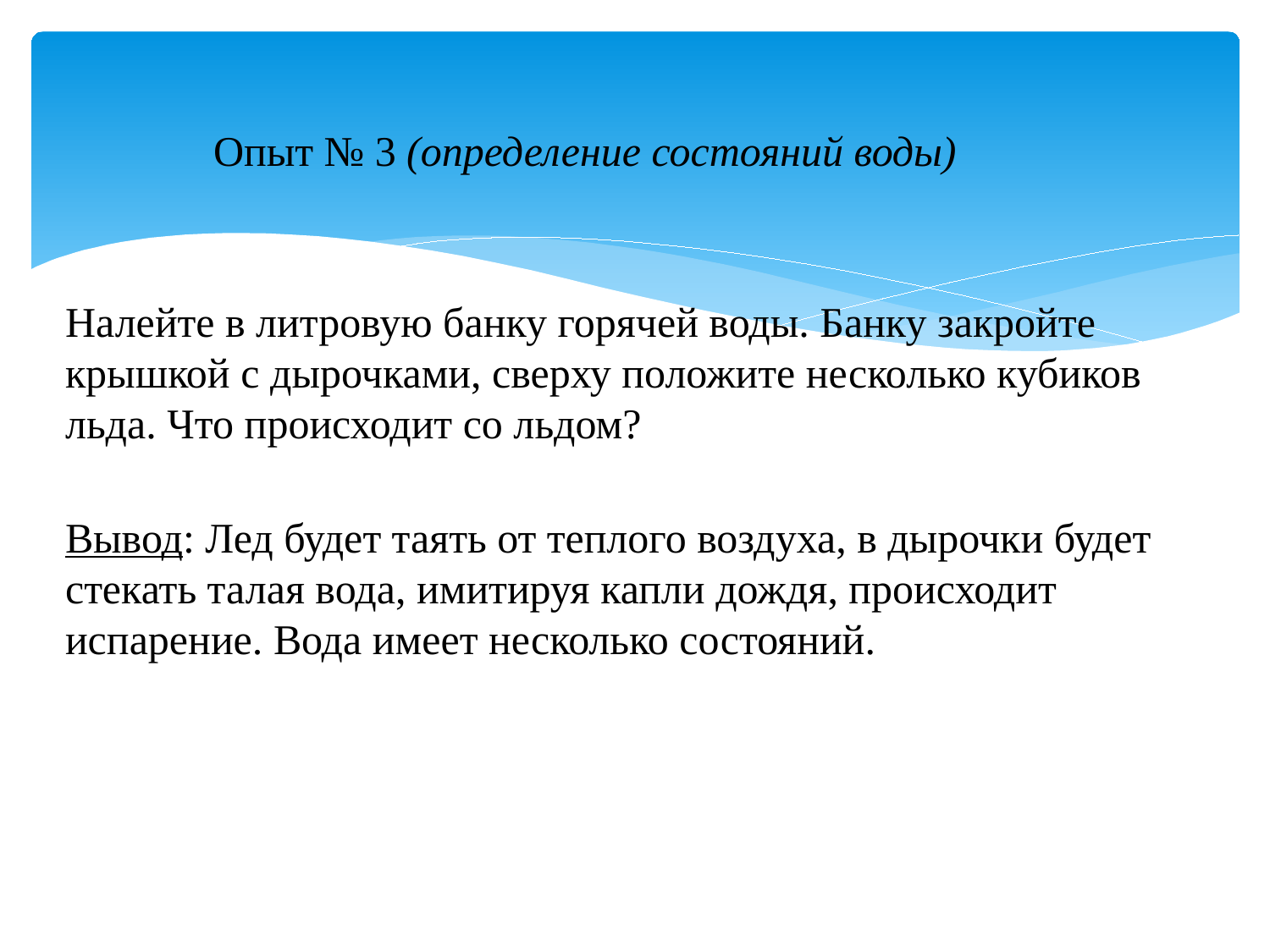

Опыт № 3 (определение состояний воды)

Налейте в литровую банку горячей воды. Банку закройте крышкой с дырочками, сверху положите несколько кубиков льда. Что происходит со льдом?

Вывод: Лед будет таять от теплого воздуха, в дырочки будет стекать талая вода, имитируя капли дождя, происходит испарение. Вода имеет несколько состояний.

#